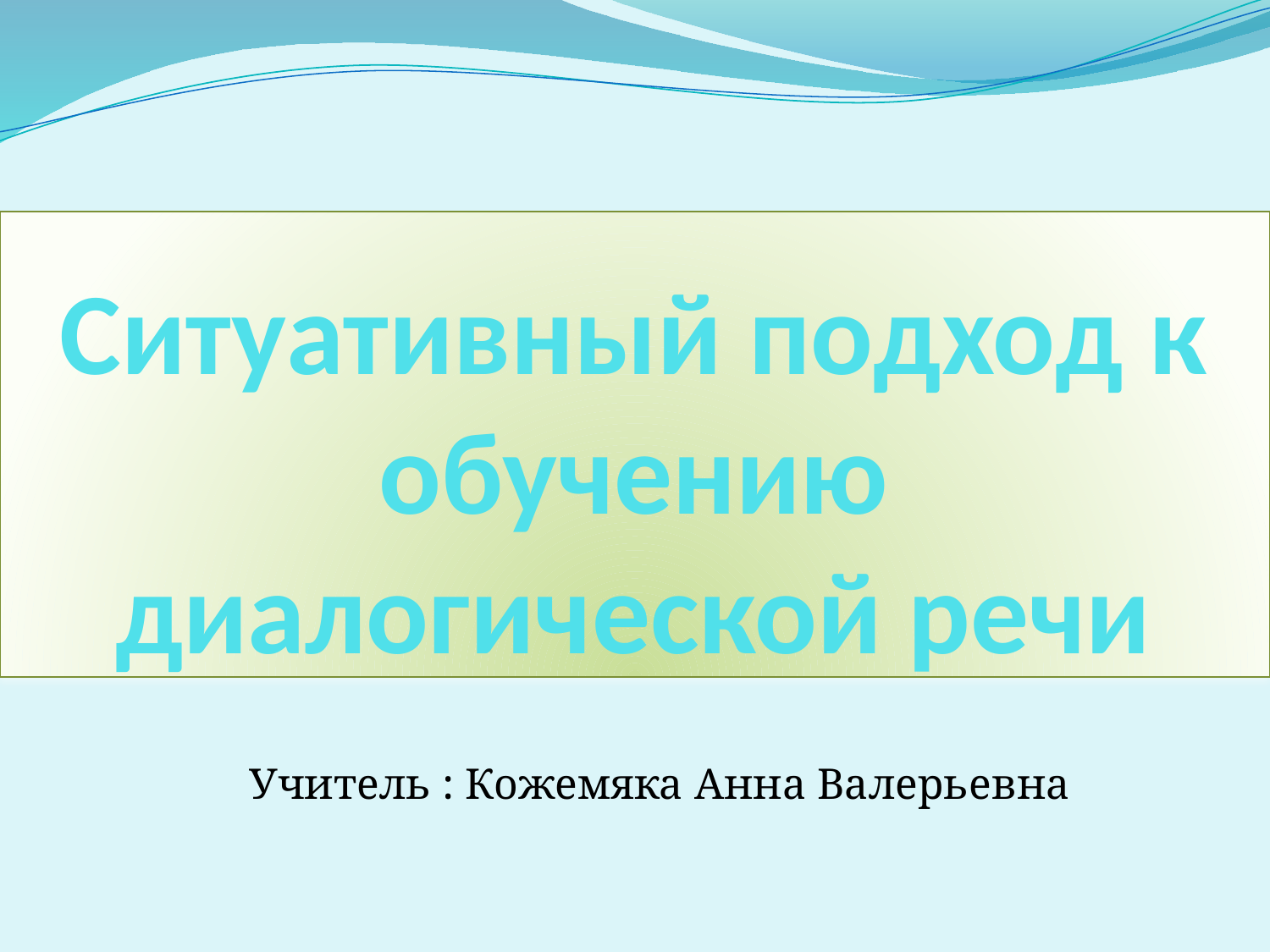

# Ситуативный подход к обучению диалогической речи
Учитель : Кожемяка Анна Валерьевна